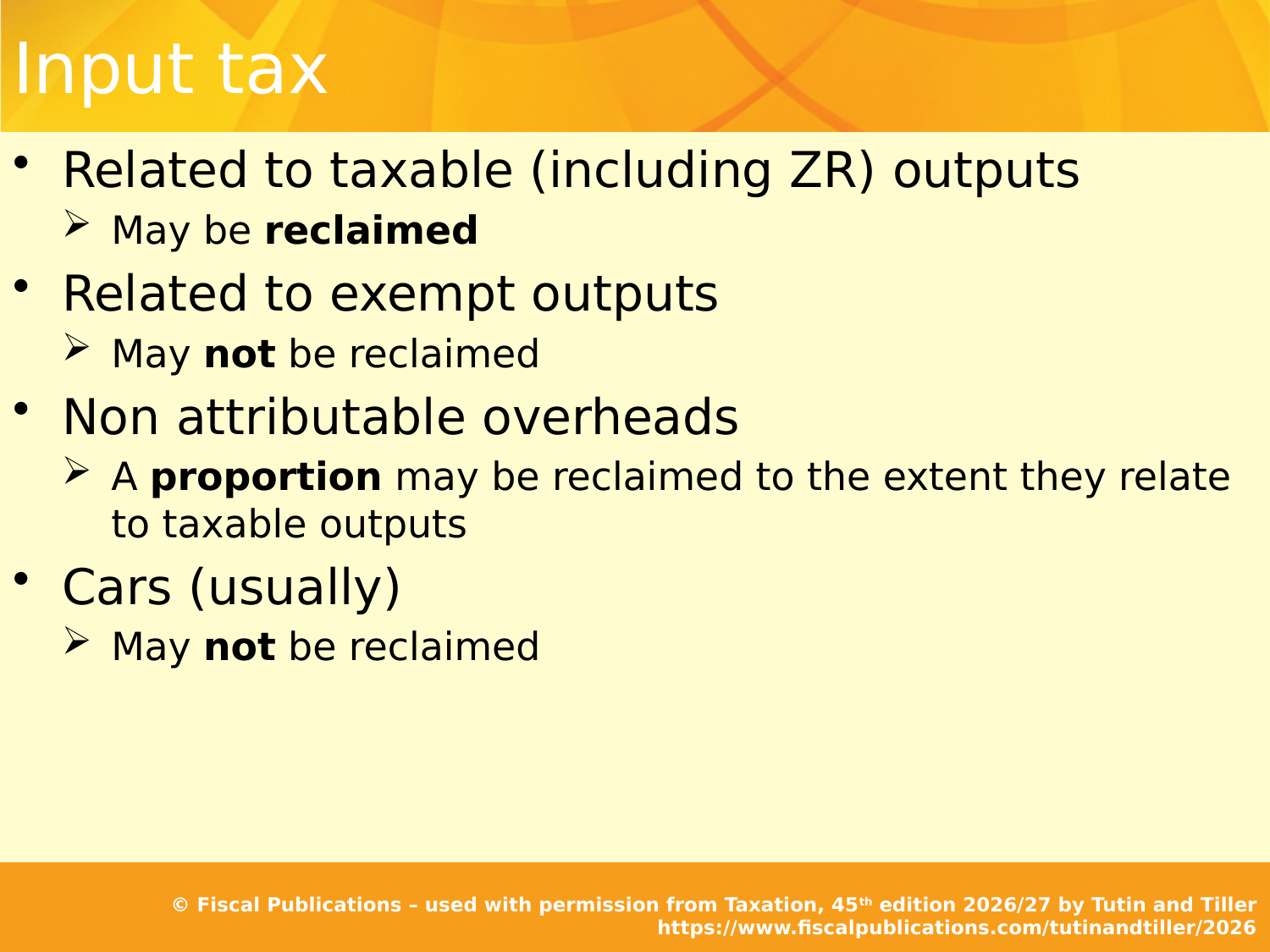

# Input tax
Related to taxable (including ZR) outputs
May be reclaimed
Related to exempt outputs
May not be reclaimed
Non attributable overheads
A proportion may be reclaimed to the extent they relate to taxable outputs
Cars (usually)
May not be reclaimed